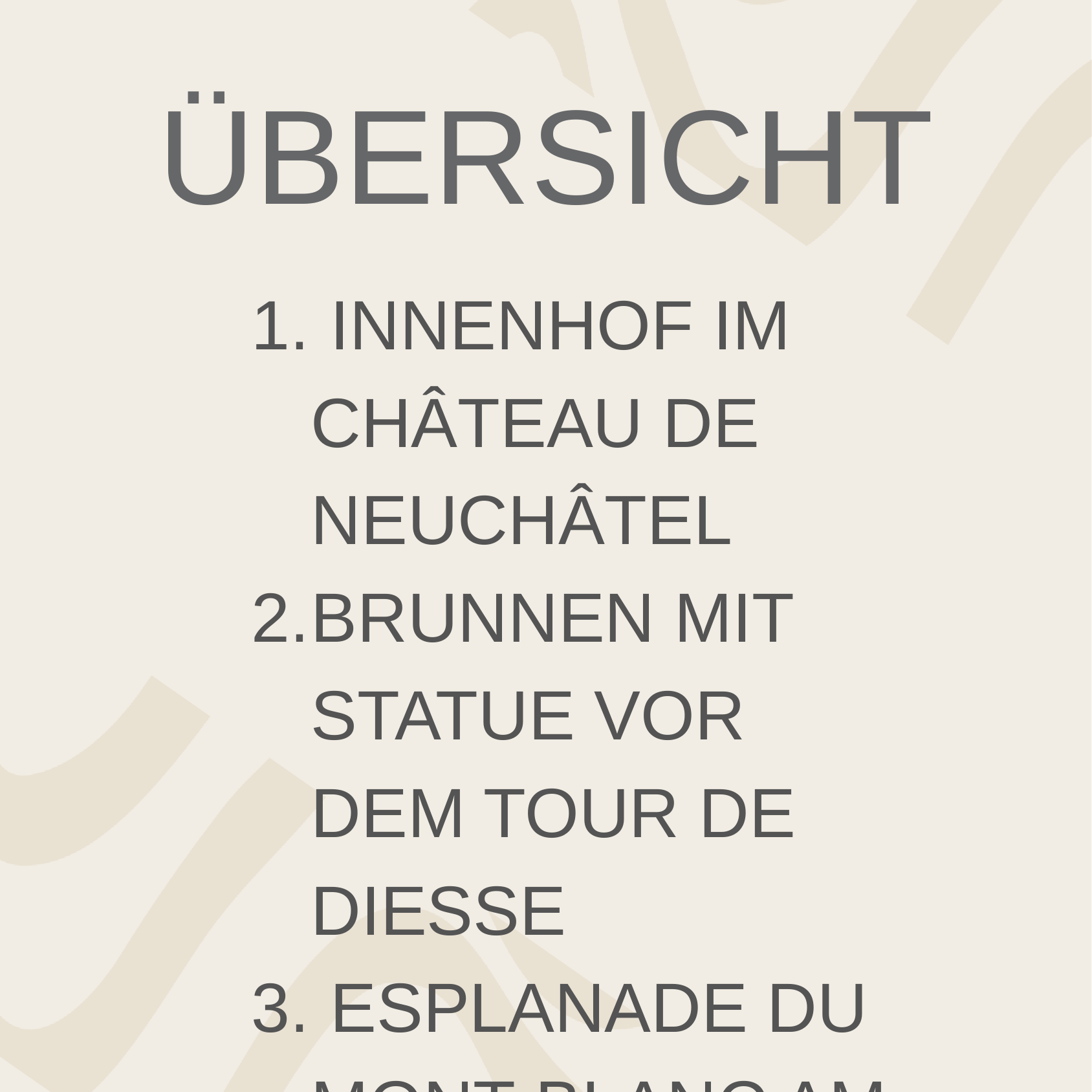

ÜBERSICHT
 INNENHOF IM CHÂTEAU DE NEUCHÂTEL
BRUNNEN MIT STATUE VOR DEM TOUR DE DIESSE
 ESPLANADE DU MONT-BLANC AM SEEUFER